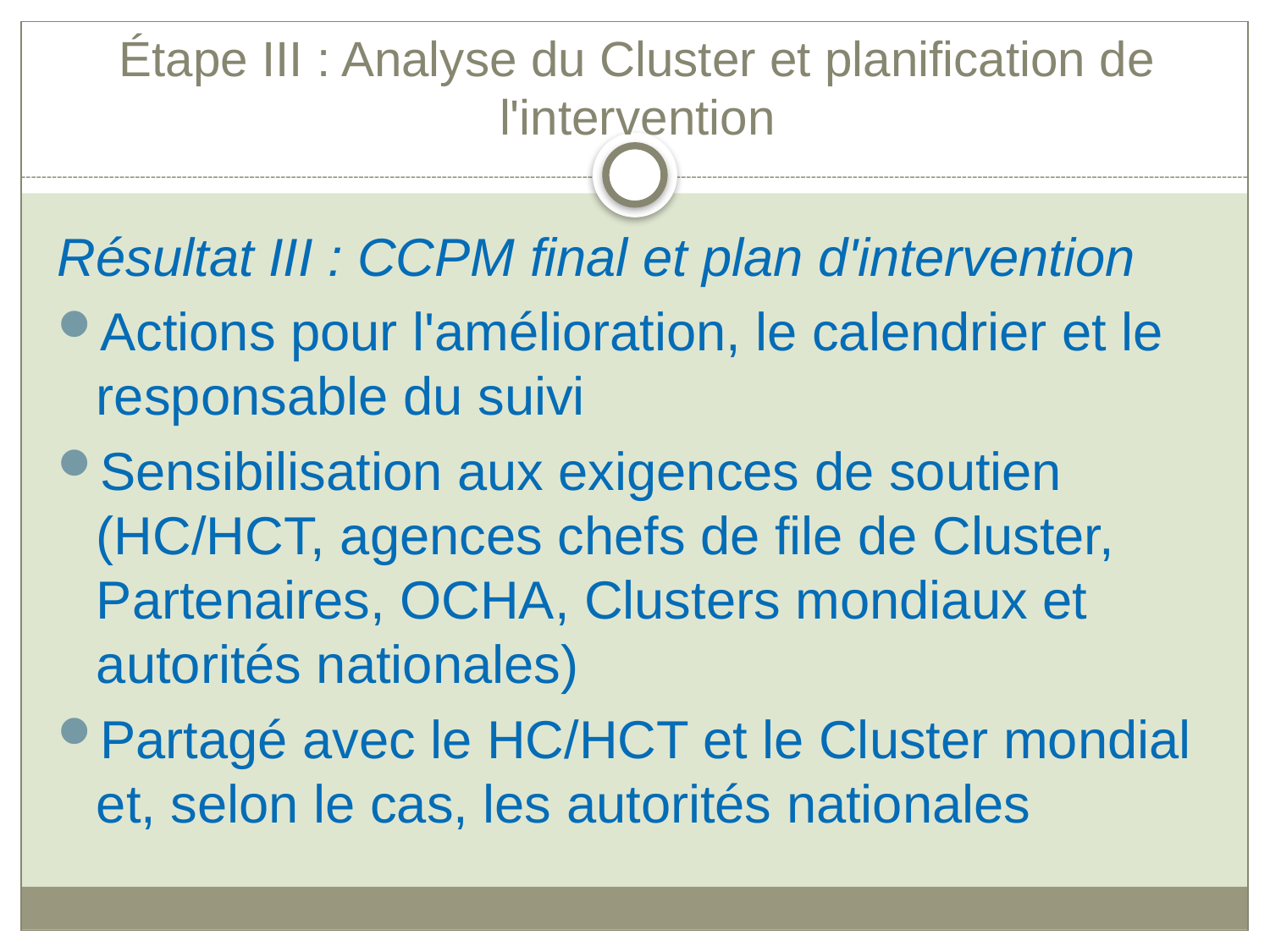

# Étape III : Analyse du Cluster et planification de l'intervention
Résultat III : CCPM final et plan d'intervention
Actions pour l'amélioration, le calendrier et le responsable du suivi
Sensibilisation aux exigences de soutien (HC/HCT, agences chefs de file de Cluster, Partenaires, OCHA, Clusters mondiaux et autorités nationales)
Partagé avec le HC/HCT et le Cluster mondial et, selon le cas, les autorités nationales